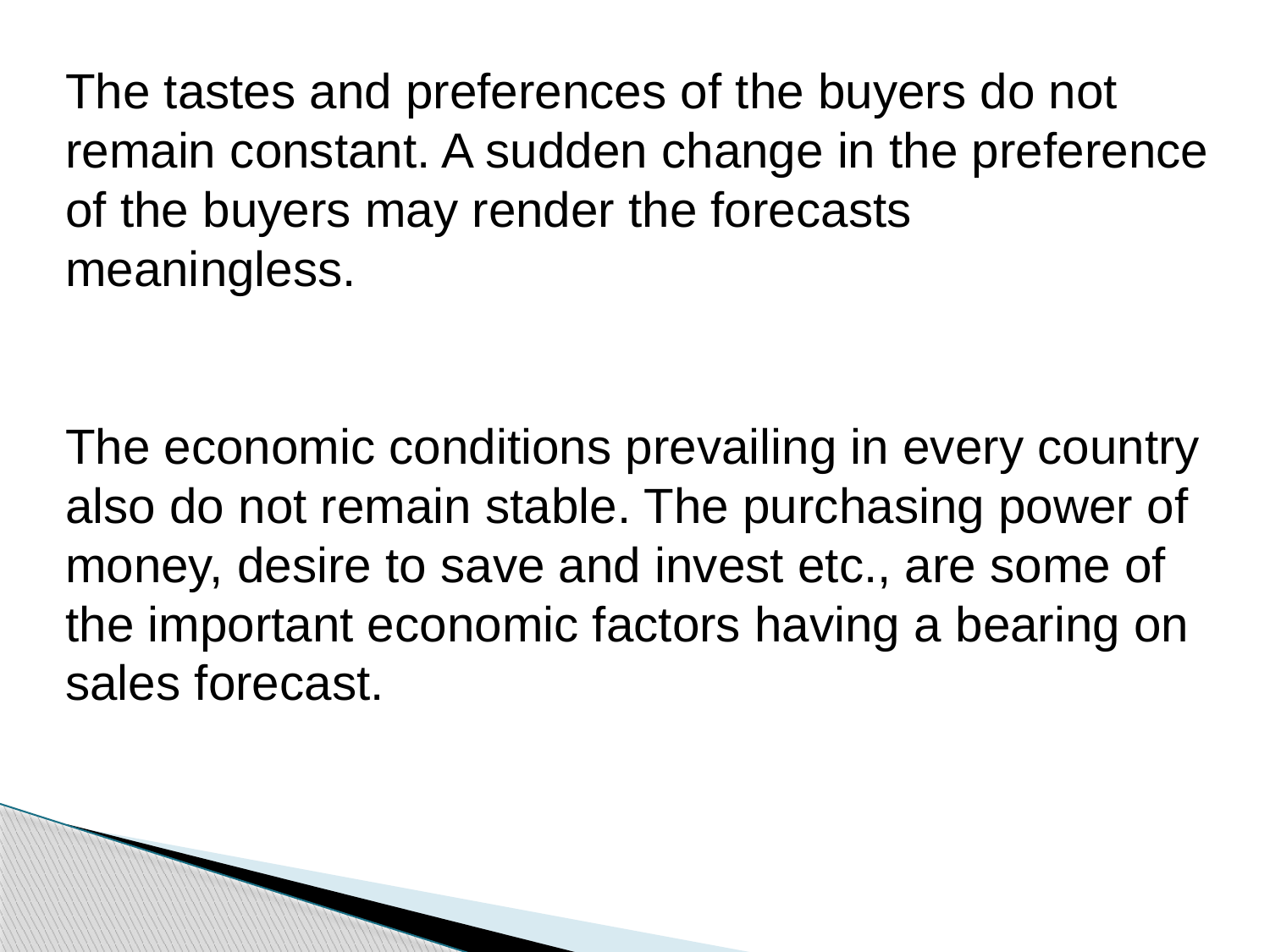

The tastes and preferences of the buyers do not remain constant. A sudden change in the preference of the buyers may render the forecasts meaningless.

The economic conditions prevailing in every country also do not remain stable. The purchasing power of money, desire to save and invest etc., are some of the important economic factors having a bearing on sales forecast.